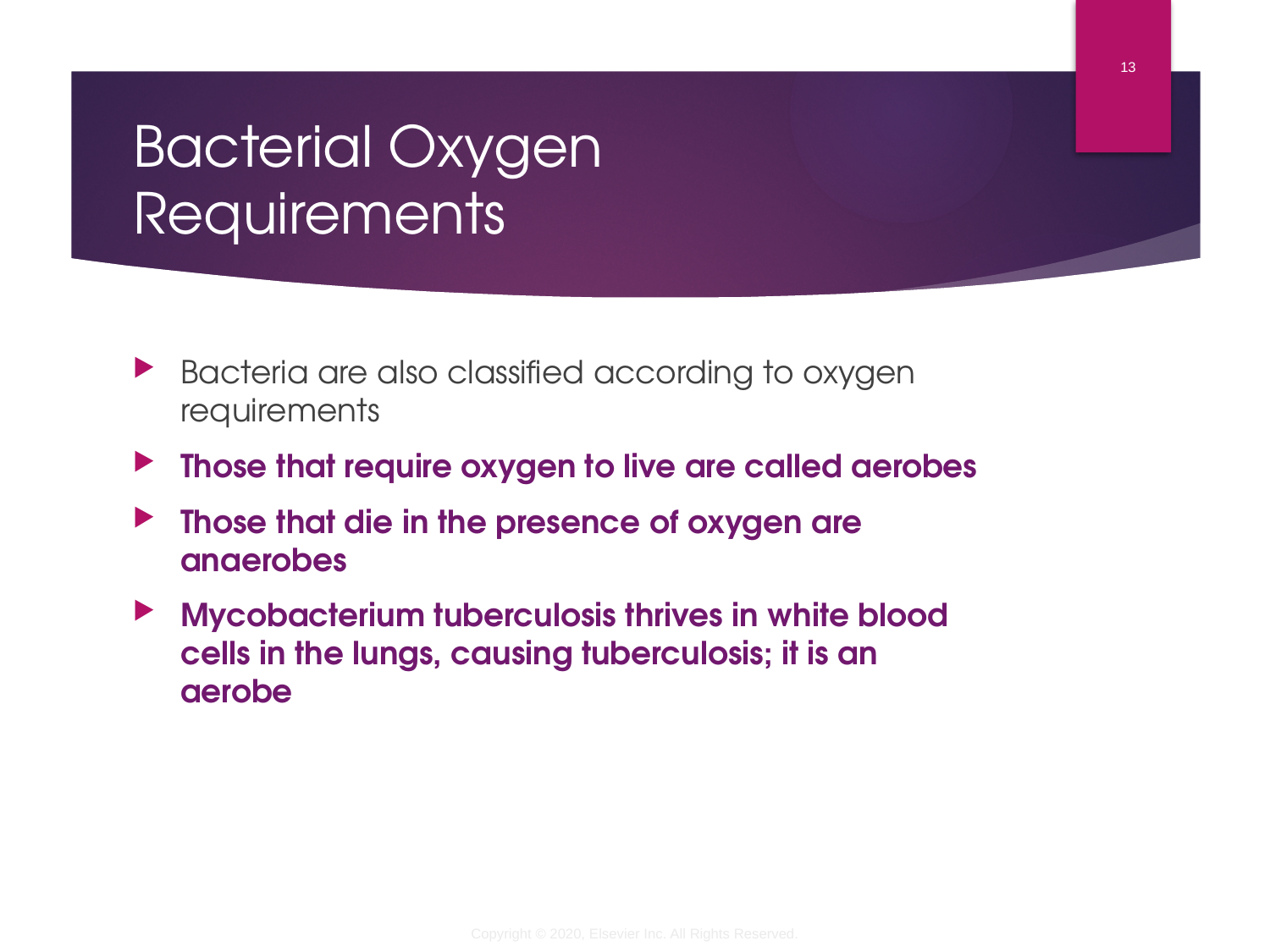

13

# Bacterial Oxygen Requirements
Bacteria are also classified according to oxygen requirements
Those that require oxygen to live are called aerobes
Those that die in the presence of oxygen are anaerobes
Mycobacterium tuberculosis thrives in white blood cells in the lungs, causing tuberculosis; it is an aerobe